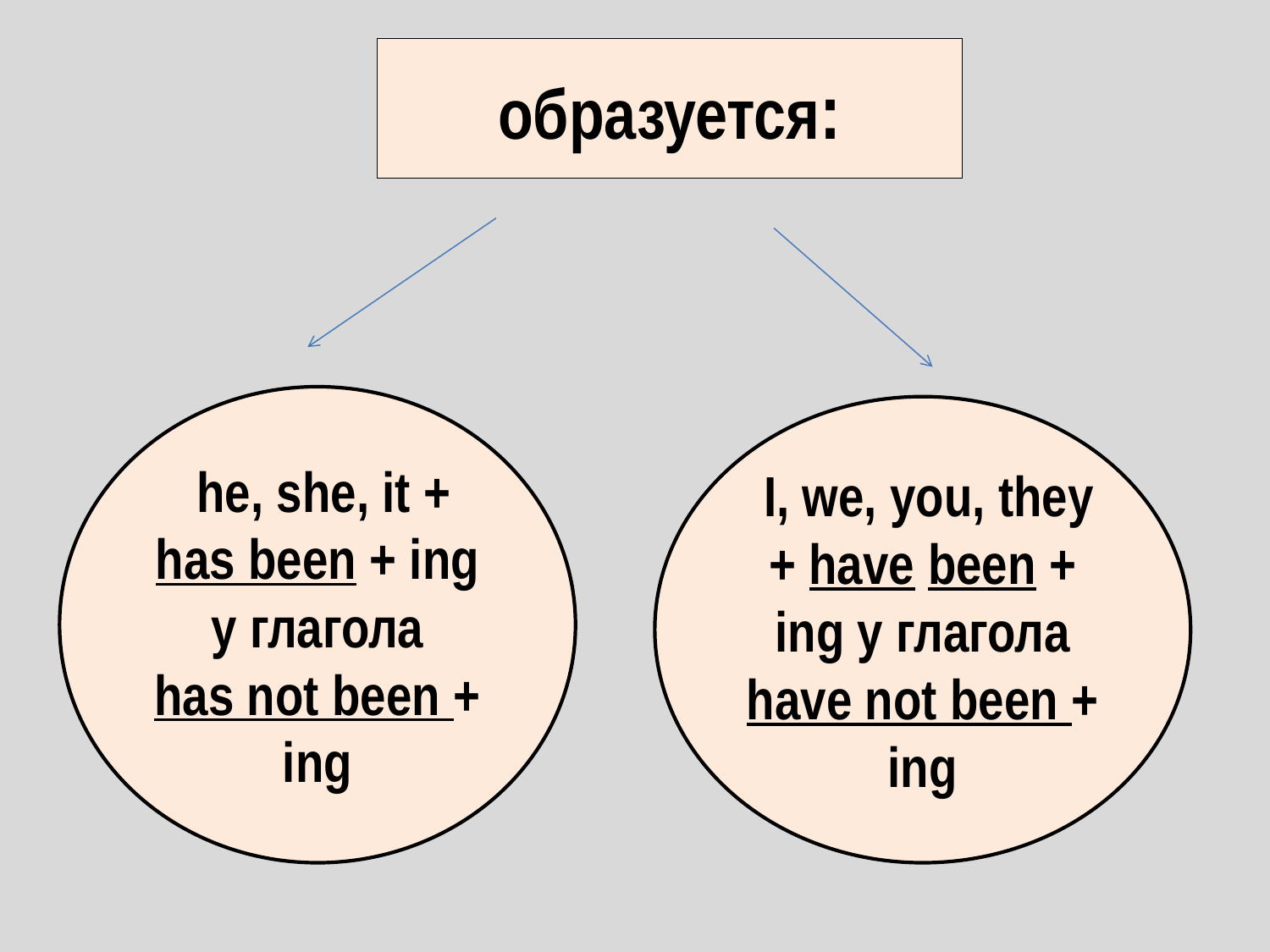

# образуется:
 he, she, it +
has been + ing у глагола
has not been + ing
 I, we, you, they + have been + ing у глагола
have not been + ing